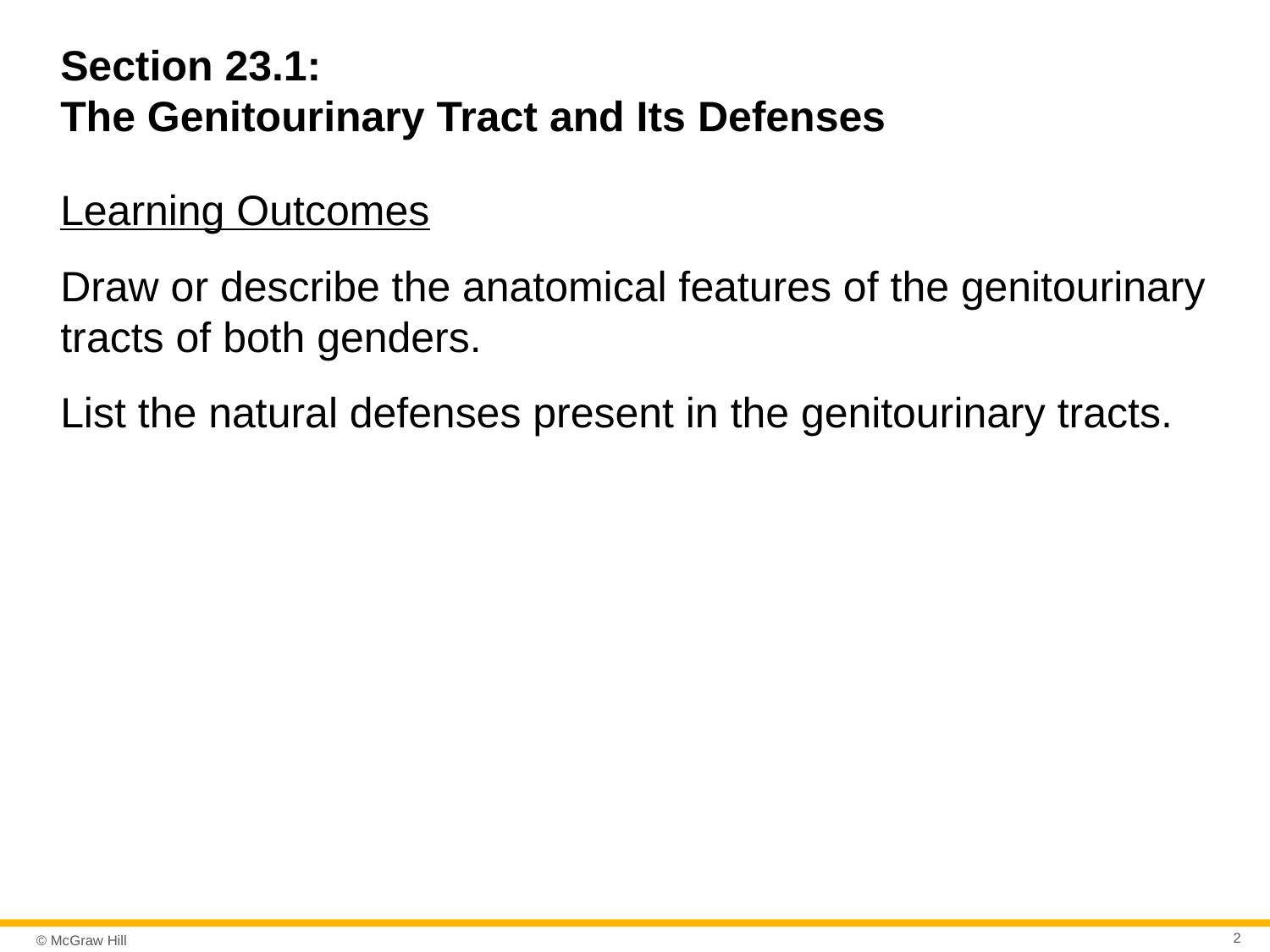

# Section 23.1: The Genitourinary Tract and Its Defenses
Learning Outcomes
Draw or describe the anatomical features of the genitourinary tracts of both genders.
List the natural defenses present in the genitourinary tracts.